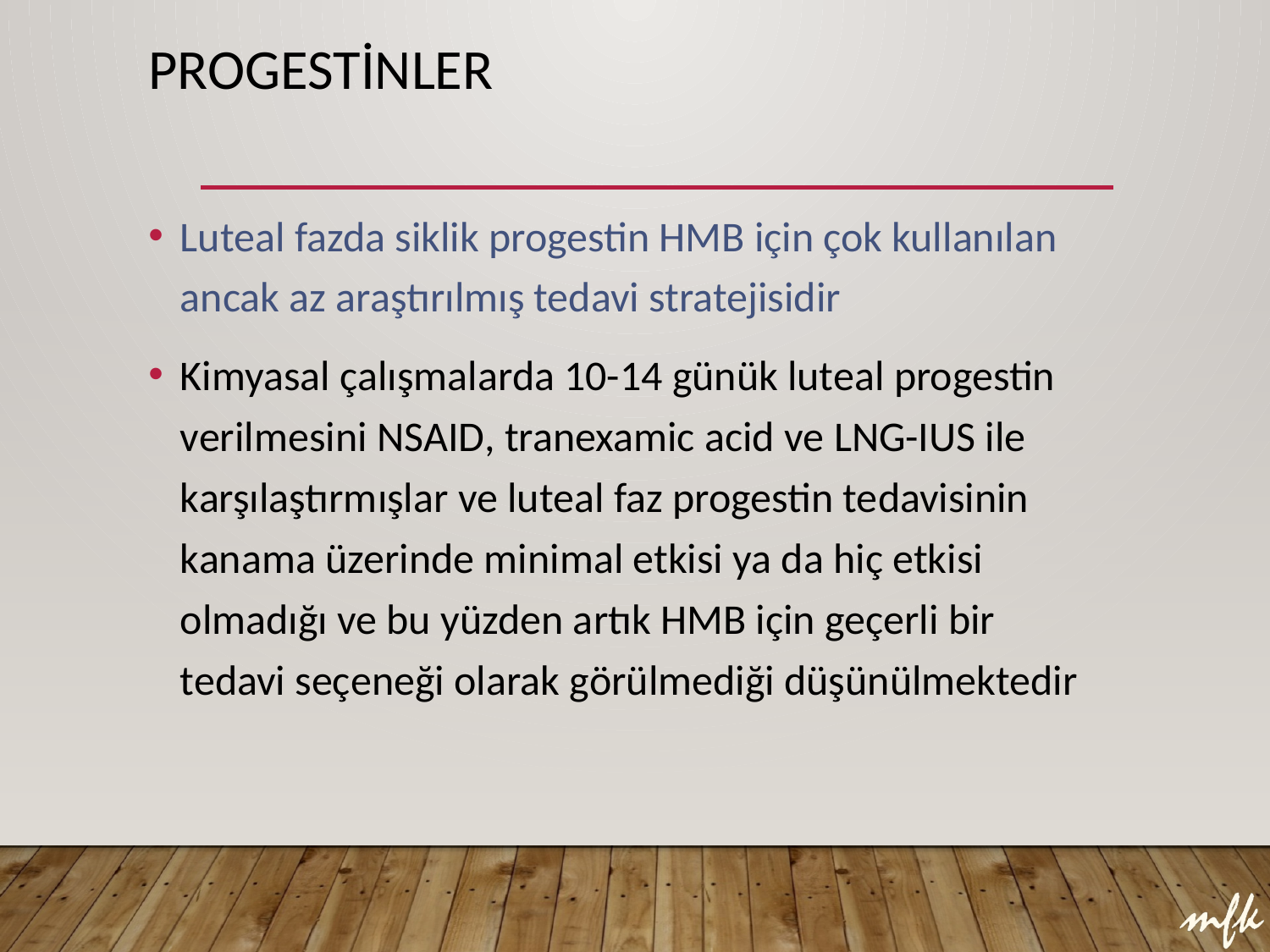

# Progestinler
Luteal fazda siklik progestin HMB için çok kullanılan ancak az araştırılmış tedavi stratejisidir
Kimyasal çalışmalarda 10-14 günük luteal progestin verilmesini NSAID, tranexamic acid ve LNG-IUS ile karşılaştırmışlar ve luteal faz progestin tedavisinin kanama üzerinde minimal etkisi ya da hiç etkisi olmadığı ve bu yüzden artık HMB için geçerli bir tedavi seçeneği olarak görülmediği düşünülmektedir